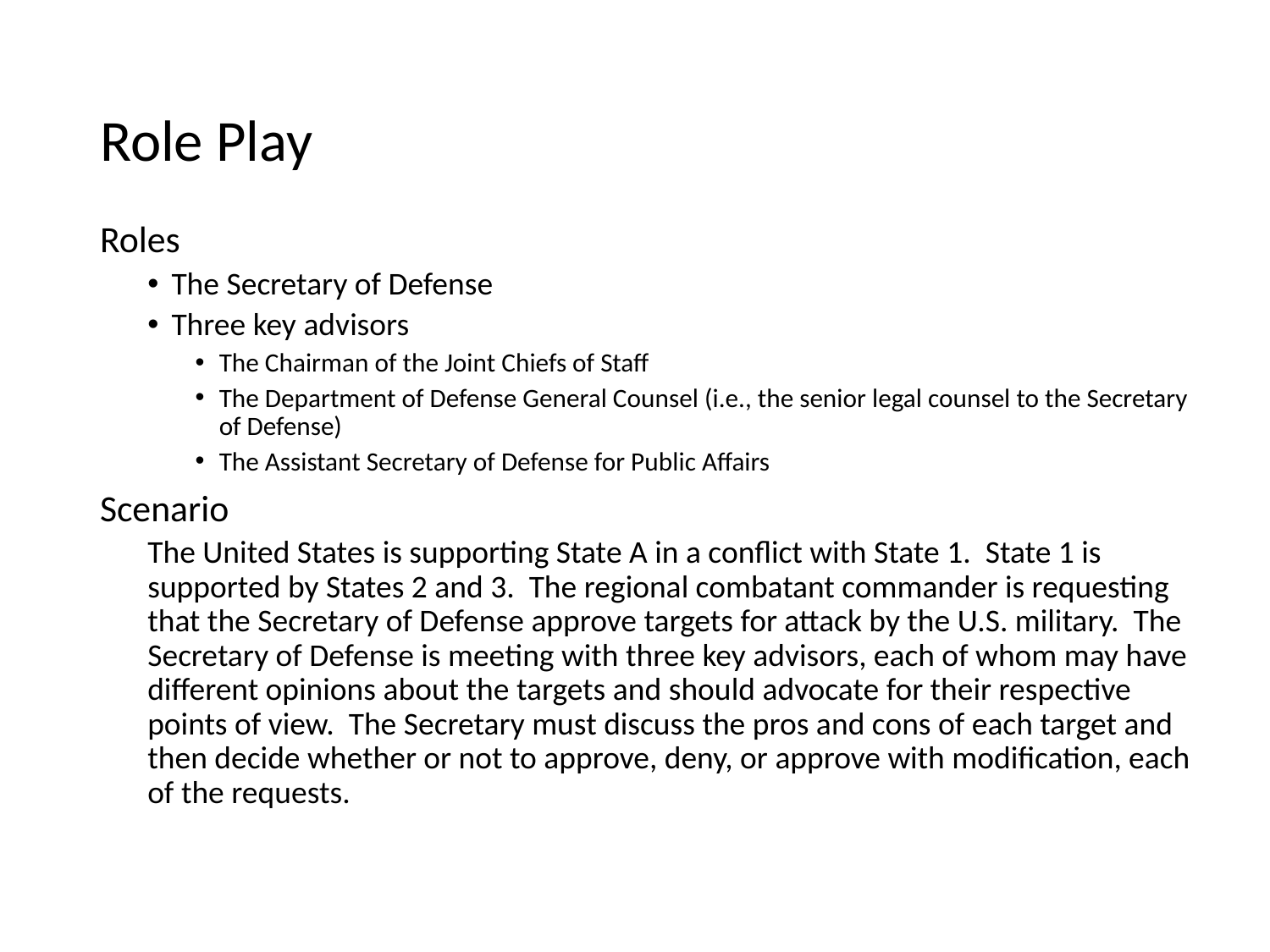

# Role Play
Roles
The Secretary of Defense
Three key advisors
The Chairman of the Joint Chiefs of Staff
The Department of Defense General Counsel (i.e., the senior legal counsel to the Secretary of Defense)
The Assistant Secretary of Defense for Public Affairs
Scenario
The United States is supporting State A in a conflict with State 1.  State 1 is supported by States 2 and 3.  The regional combatant commander is requesting that the Secretary of Defense approve targets for attack by the U.S. military.  The Secretary of Defense is meeting with three key advisors, each of whom may have different opinions about the targets and should advocate for their respective points of view.  The Secretary must discuss the pros and cons of each target and then decide whether or not to approve, deny, or approve with modification, each of the requests.